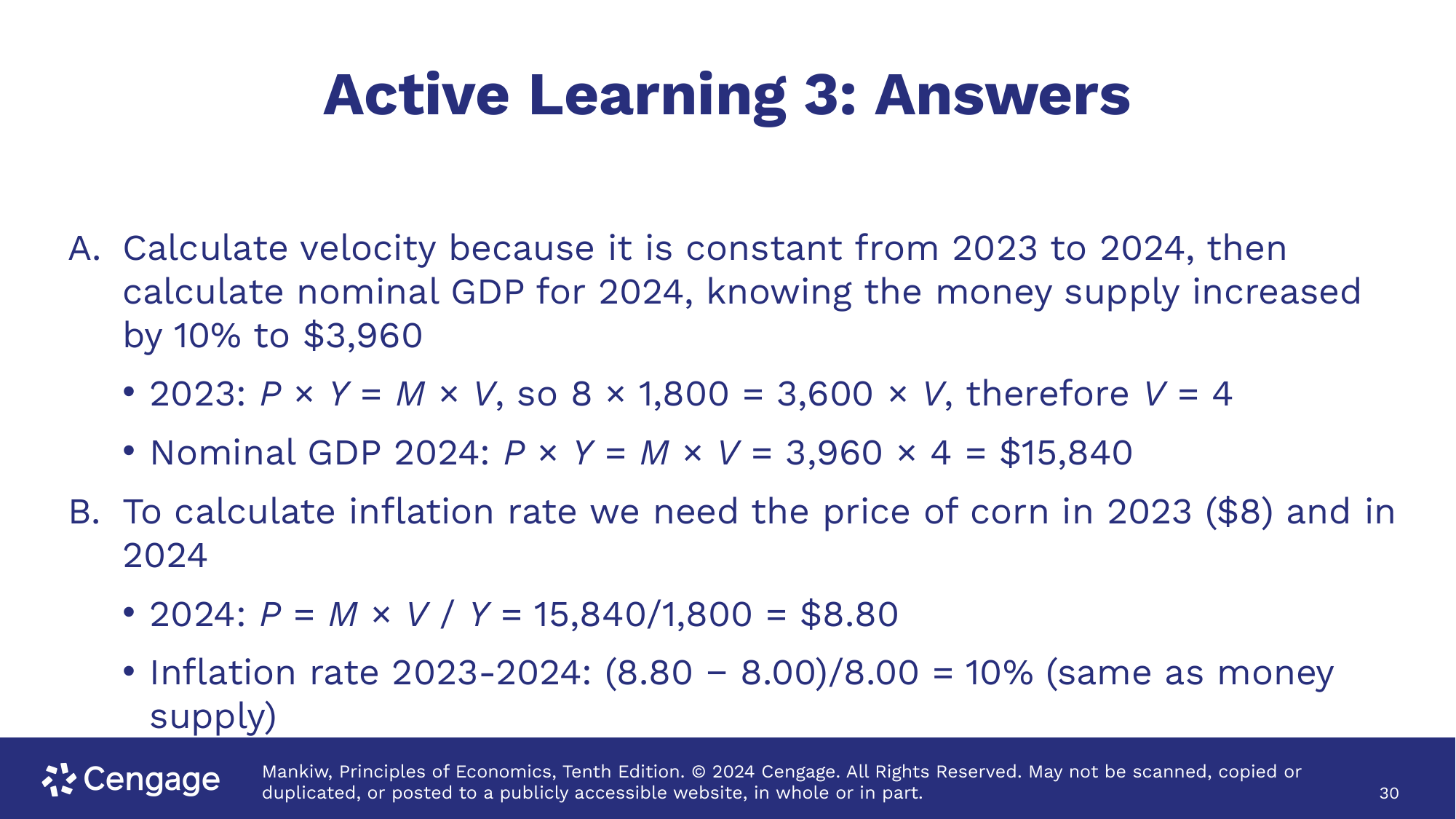

# Active Learning 3: Answers
Calculate velocity because it is constant from 2023 to 2024, then calculate nominal GDP for 2024, knowing the money supply increased by 10% to $3,960
2023: P × Y = M × V, so 8 × 1,800 = 3,600 × V, therefore V = 4
Nominal GDP 2024: P × Y = M × V = 3,960 × 4 = $15,840
To calculate inflation rate we need the price of corn in 2023 ($8) and in 2024
2024: P = M × V / Y = 15,840/1,800 = $8.80
Inflation rate 2023-2024: (8.80 − 8.00)/8.00 = 10% (same as money supply)